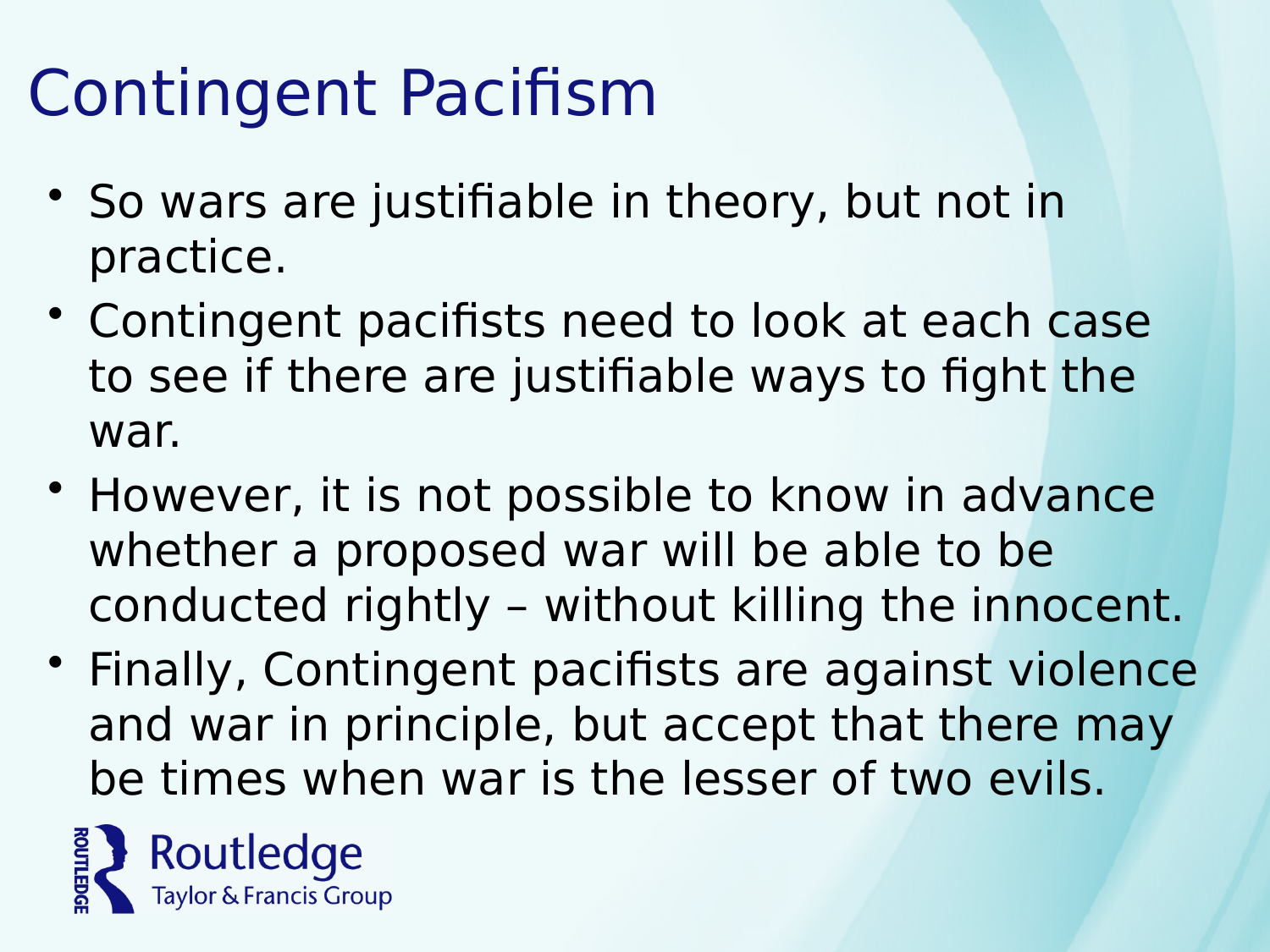

# Contingent Pacifism
So wars are justifiable in theory, but not in practice.
Contingent pacifists need to look at each case to see if there are justifiable ways to fight the war.
However, it is not possible to know in advance whether a proposed war will be able to be conducted rightly – without killing the innocent.
Finally, Contingent pacifists are against violence and war in principle, but accept that there may be times when war is the lesser of two evils.